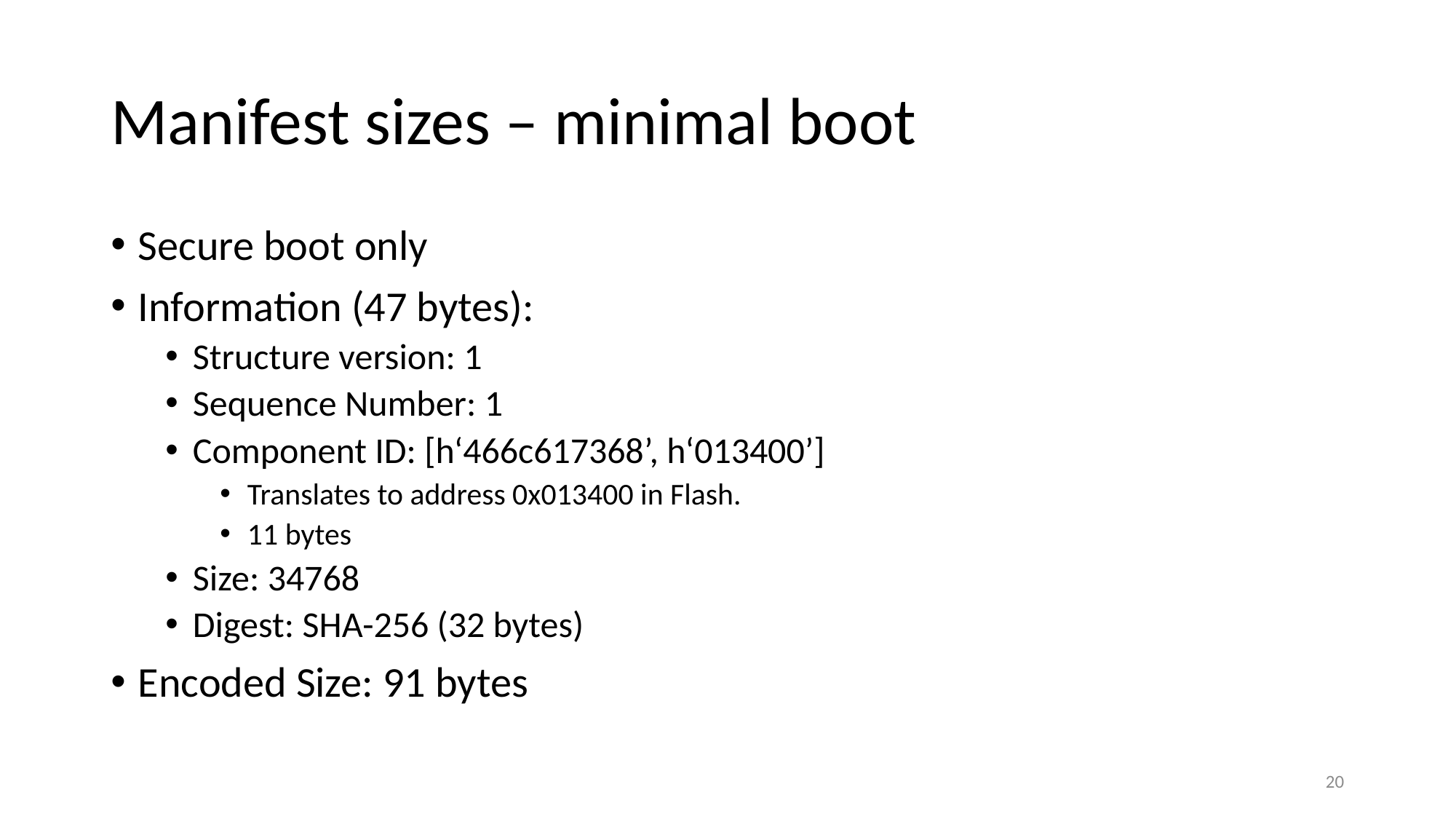

# Manifest sizes – minimal boot
Secure boot only
Information (47 bytes):
Structure version: 1
Sequence Number: 1
Component ID: [h‘466c617368’, h‘013400’]
Translates to address 0x013400 in Flash.
11 bytes
Size: 34768
Digest: SHA-256 (32 bytes)
Encoded Size: 91 bytes
20